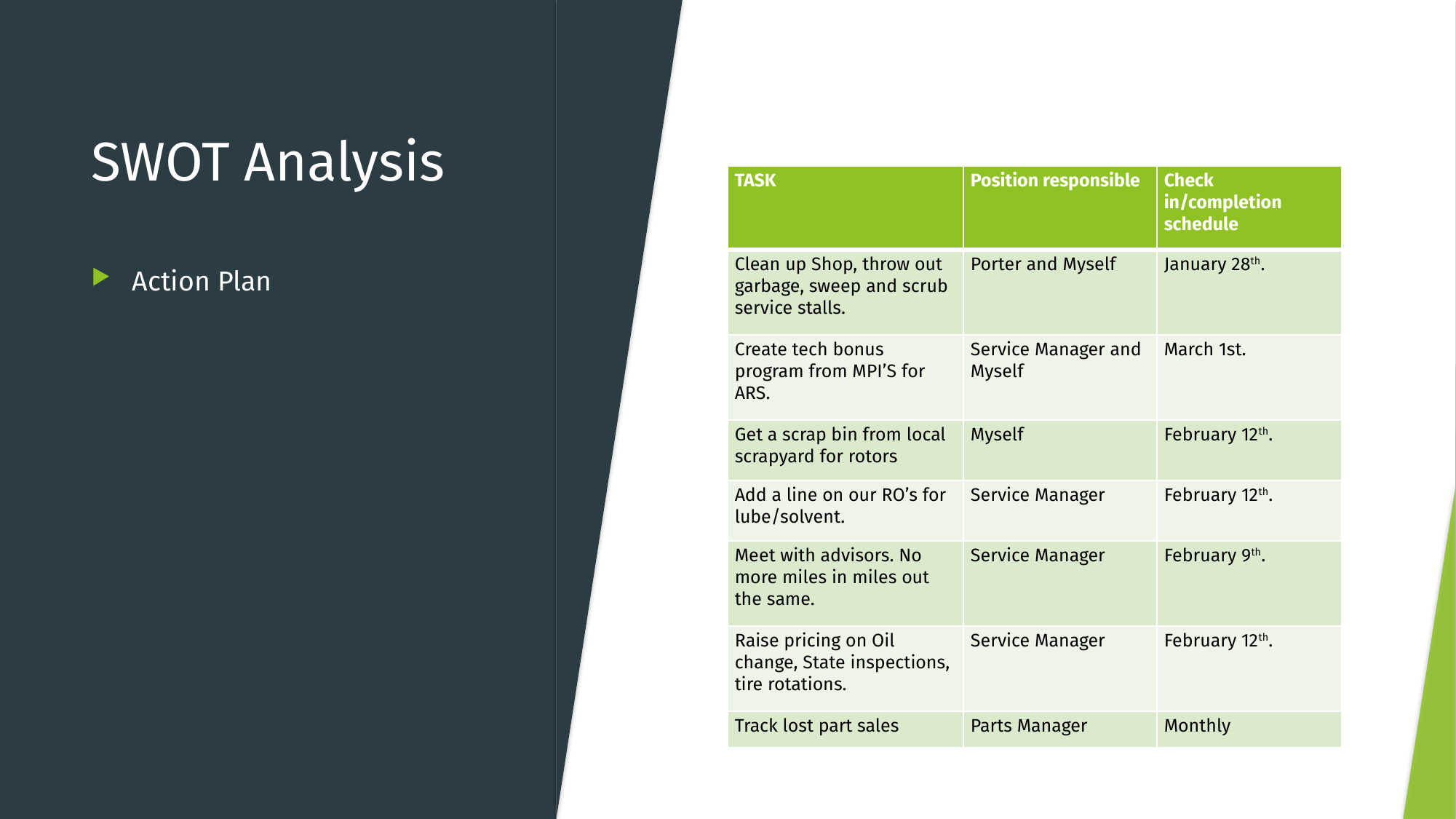

# SWOT Analysis
| TASK | Position responsible | Check in/completion schedule |
| --- | --- | --- |
| Clean up Shop, throw out garbage, sweep and scrub service stalls. | Porter and Myself | January 28th. |
| Create tech bonus program from MPI’S for ARS. | Service Manager and Myself | March 1st. |
| Get a scrap bin from local scrapyard for rotors | Myself | February 12th. |
| Add a line on our RO’s for lube/solvent. | Service Manager | February 12th. |
| Meet with advisors. No more miles in miles out the same. | Service Manager | February 9th. |
| Raise pricing on Oil change, State inspections, tire rotations. | Service Manager | February 12th. |
| Track lost part sales | Parts Manager | Monthly |
Action Plan